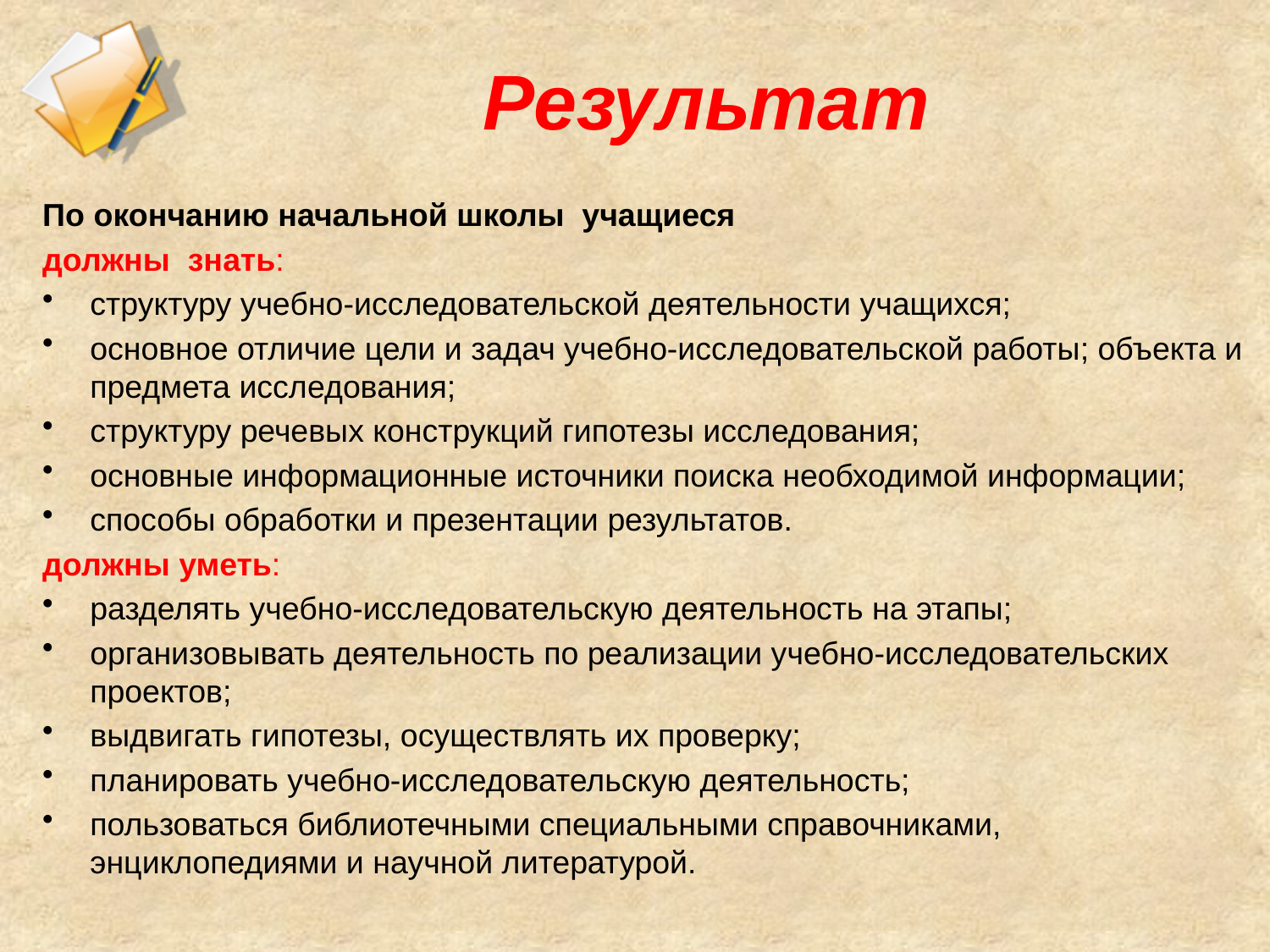

# Результат
По окончанию начальной школы  учащиеся
должны  знать:
структуру учебно-исследовательской деятельности учащихся;
основное отличие цели и задач учебно-исследовательской работы; объекта и предмета исследования;
структуру речевых конструкций гипотезы исследования;
основные информационные источники поиска необходимой информации;
способы обработки и презентации результатов.
должны уметь:
разделять учебно-исследовательскую деятельность на этапы;
организовывать деятельность по реализации учебно-исследовательских проектов;
выдвигать гипотезы, осуществлять их проверку;
планировать учебно-исследовательскую деятельность;
пользоваться библиотечными специальными справочниками, энциклопедиями и научной литературой.